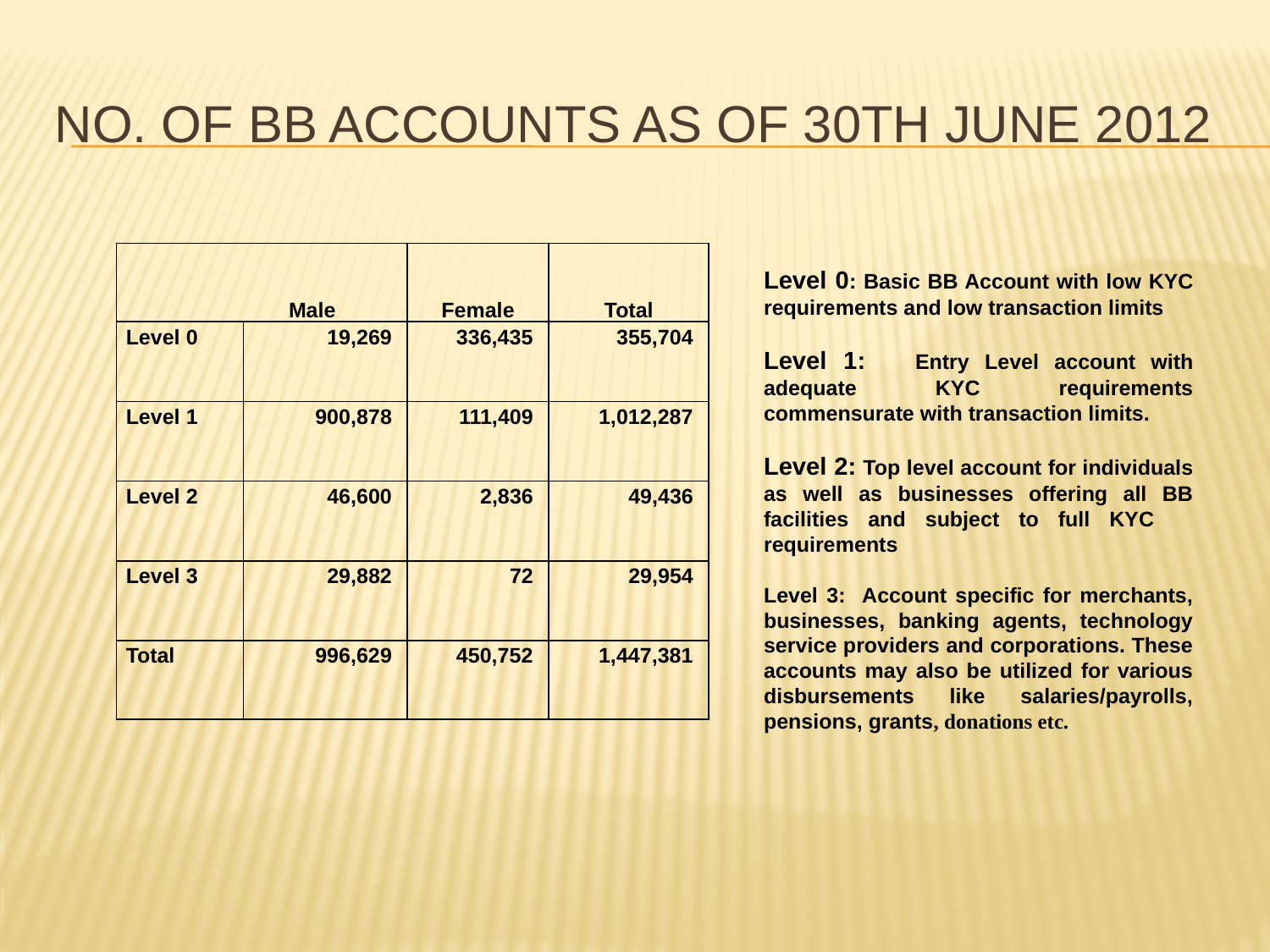

# No. of BB Accounts as of 30th June 2012

| Male |  | Female | Total |
| --- | --- | --- | --- |
| Level 0 | 19,269 | 336,435 | 355,704 |
| Level 1 | 900,878 | 111,409 | 1,012,287 |
| Level 2 | 46,600 | 2,836 | 49,436 |
| Level 3 | 29,882 | 72 | 29,954 |
| Total | 996,629 | 450,752 | 1,447,381 |
Level 0: Basic BB Account with low KYC requirements and low transaction limits

Level 1:   Entry Level account with adequate KYC requirements commensurate with transaction limits.

Level 2: Top level account for individuals as well as businesses offering all BB facilities and subject to full KYC   requirements

Level 3:  Account specific for merchants, businesses, banking agents, technology service providers and corporations. These accounts may also be utilized for various disbursements like salaries/payrolls, pensions, grants, donations etc.